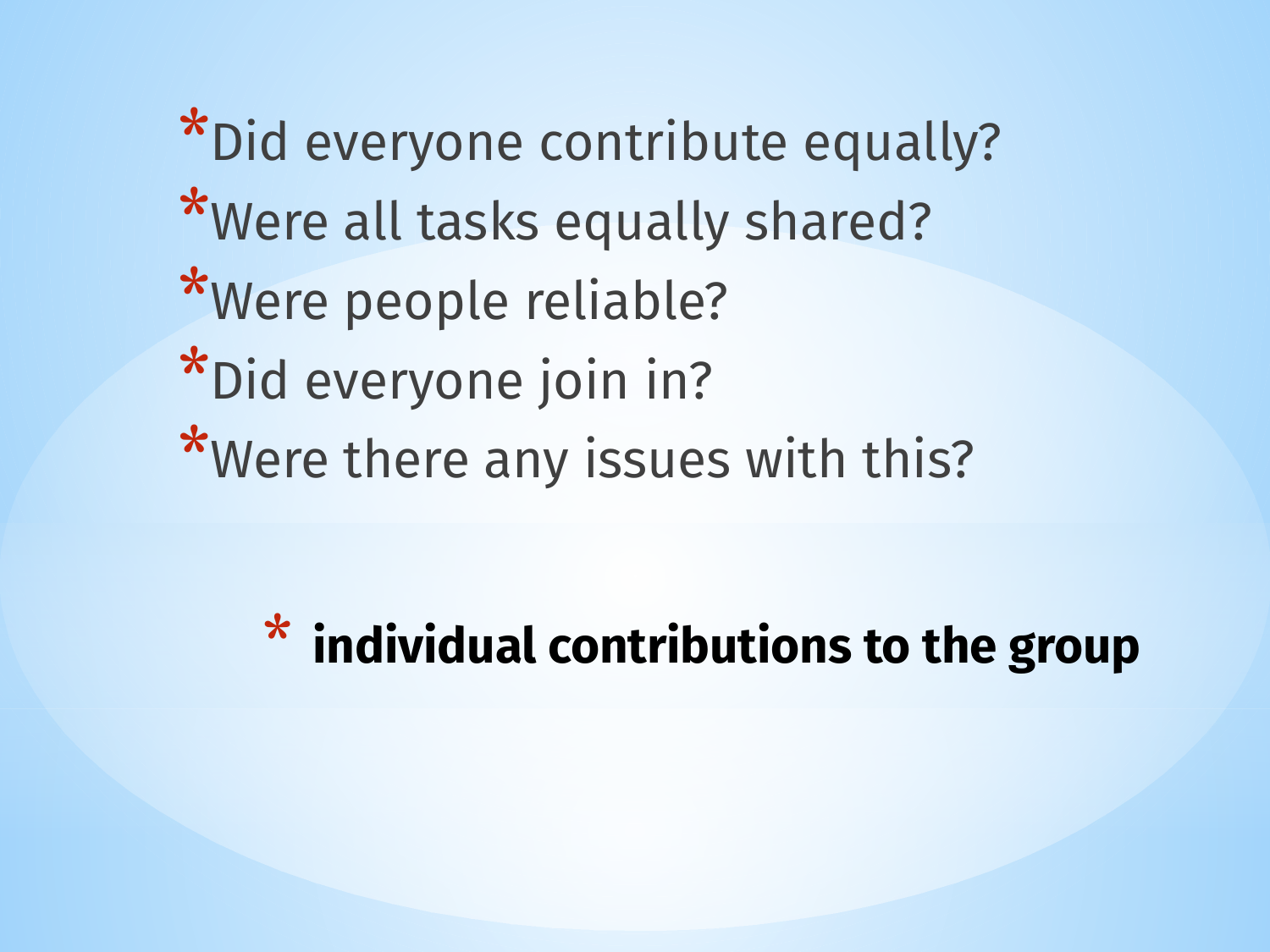

Did everyone contribute equally?
Were all tasks equally shared?
Were people reliable?
Did everyone join in?
Were there any issues with this?
# individual contributions to the group